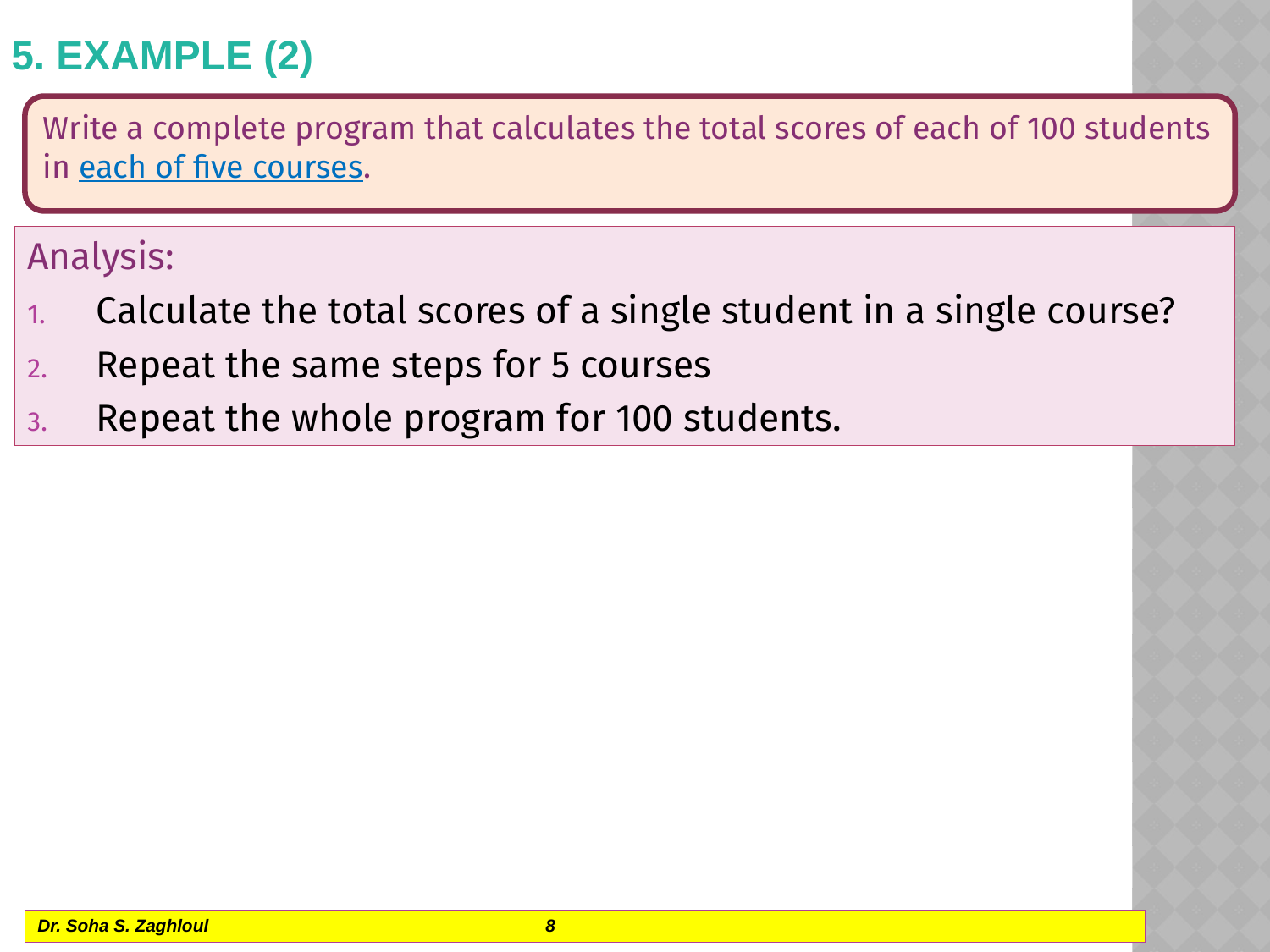

# 5. Example (2)
Write a complete program that calculates the total scores of each of 100 students in each of five courses.
Analysis:
Calculate the total scores of a single student in a single course?
Repeat the same steps for 5 courses
Repeat the whole program for 100 students.
Dr. Soha S. Zaghloul			8